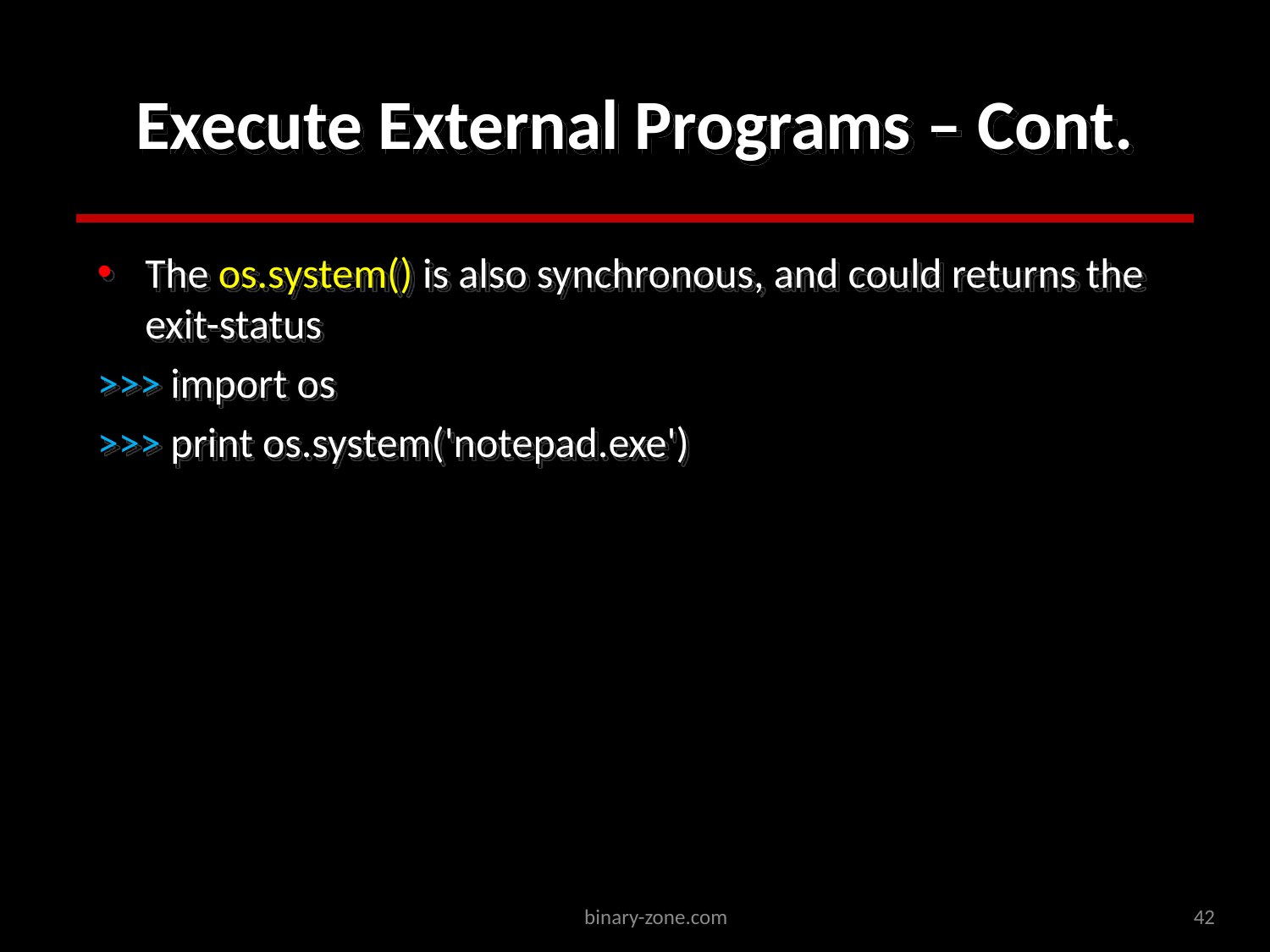

# Execute External Programs – Cont.
The os.system() is also synchronous, and could returns the exit-status
>>> import os
>>> print os.system('notepad.exe')